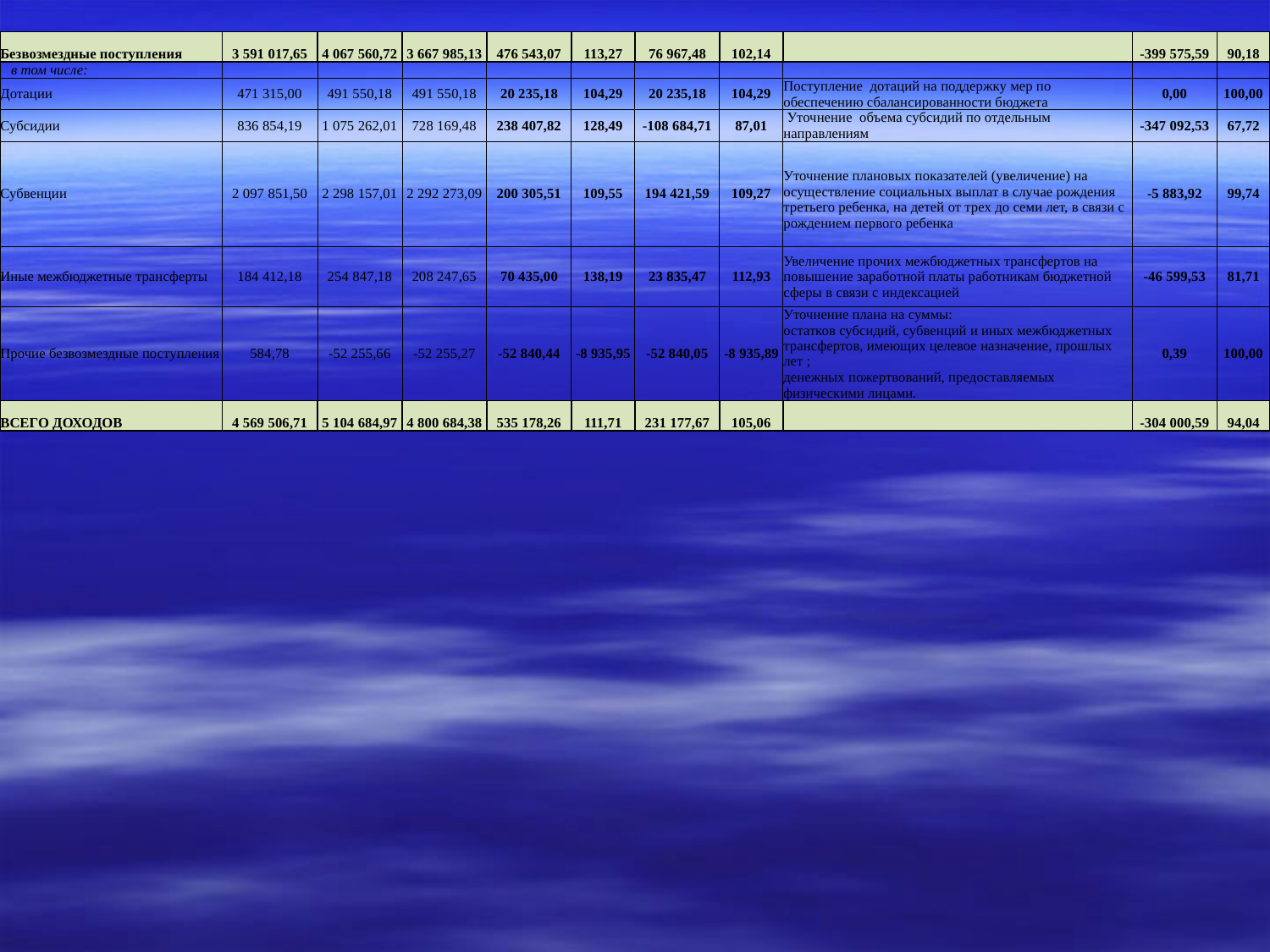

| Безвозмездные поступления | 3 591 017,65 | 4 067 560,72 | 3 667 985,13 | 476 543,07 | 113,27 | 76 967,48 | 102,14 |  | -399 575,59 | 90,18 |
| --- | --- | --- | --- | --- | --- | --- | --- | --- | --- | --- |
| в том числе: |  |  |  |  |  |  |  |  |  |  |
| Дотации | 471 315,00 | 491 550,18 | 491 550,18 | 20 235,18 | 104,29 | 20 235,18 | 104,29 | Поступление дотаций на поддержку мер по обеспечению сбалансированности бюджета | 0,00 | 100,00 |
| Субсидии | 836 854,19 | 1 075 262,01 | 728 169,48 | 238 407,82 | 128,49 | -108 684,71 | 87,01 | Уточнение объема субсидий по отдельным направлениям | -347 092,53 | 67,72 |
| Субвенции | 2 097 851,50 | 2 298 157,01 | 2 292 273,09 | 200 305,51 | 109,55 | 194 421,59 | 109,27 | Уточнение плановых показателей (увеличение) на осуществление социальных выплат в случае рождения третьего ребенка, на детей от трех до семи лет, в связи с рождением первого ребенка | -5 883,92 | 99,74 |
| Иные межбюджетные трансферты | 184 412,18 | 254 847,18 | 208 247,65 | 70 435,00 | 138,19 | 23 835,47 | 112,93 | Увеличение прочих межбюджетных трансфертов на повышение заработной платы работникам бюджетной сферы в связи с индексацией | -46 599,53 | 81,71 |
| Прочие безвозмездные поступления | 584,78 | -52 255,66 | -52 255,27 | -52 840,44 | -8 935,95 | -52 840,05 | -8 935,89 | Уточнение плана на суммы: остатков субсидий, субвенций и иных межбюджетных трансфертов, имеющих целевое назначение, прошлых лет ; денежных пожертвований, предоставляемых физическими лицами. | 0,39 | 100,00 |
| ВСЕГО ДОХОДОВ | 4 569 506,71 | 5 104 684,97 | 4 800 684,38 | 535 178,26 | 111,71 | 231 177,67 | 105,06 |  | -304 000,59 | 94,04 |